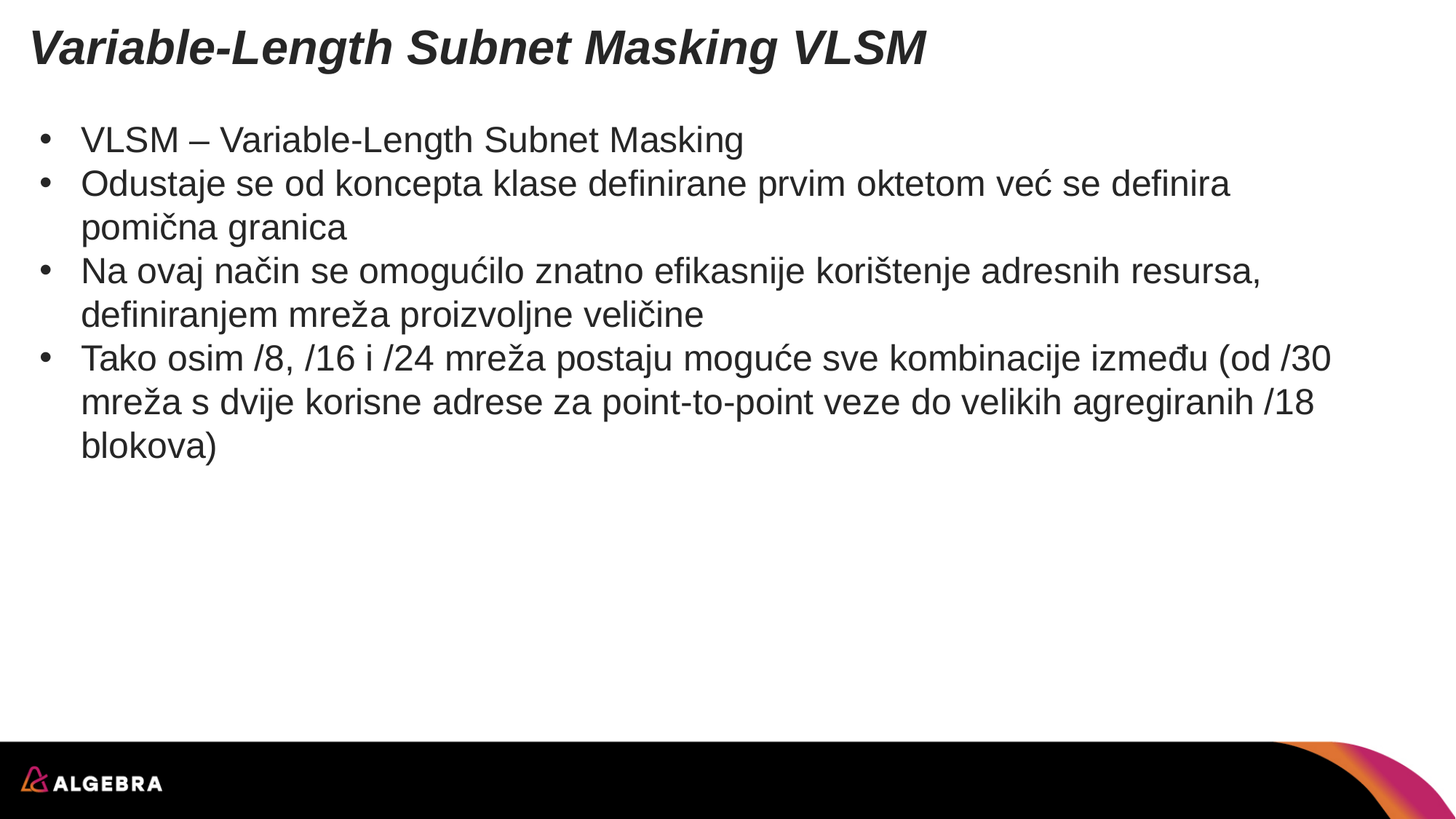

# Variable-Length Subnet Masking VLSM
VLSM – Variable-Length Subnet Masking
Odustaje se od koncepta klase definirane prvim oktetom već se definira pomična granica
Na ovaj način se omogućilo znatno efikasnije korištenje adresnih resursa, definiranjem mreža proizvoljne veličine
Tako osim /8, /16 i /24 mreža postaju moguće sve kombinacije između (od /30 mreža s dvije korisne adrese za point-to-point veze do velikih agregiranih /18 blokova)